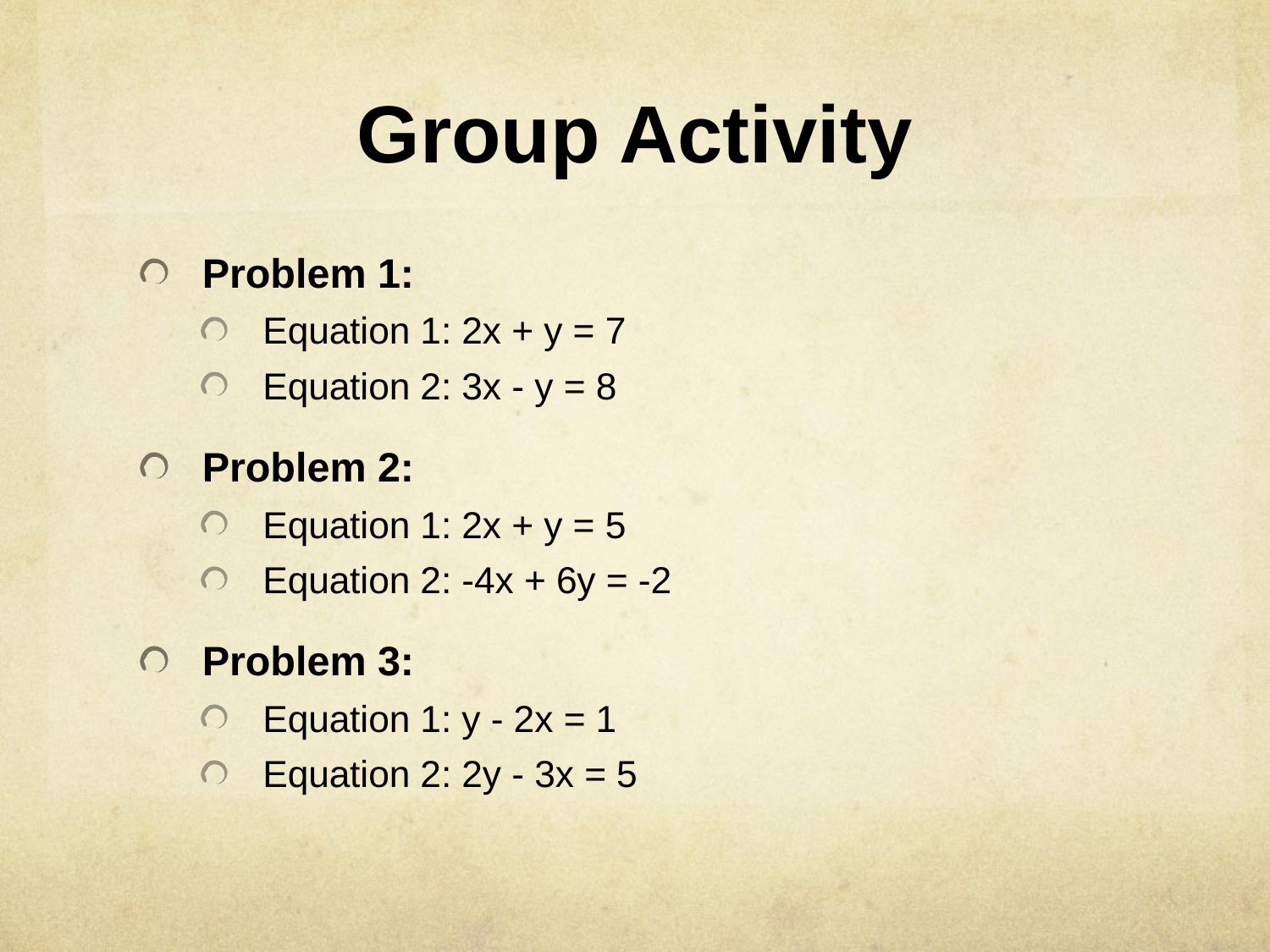

# Group Activity
Problem 1:
Equation 1: 2x + y = 7
Equation 2: 3x - y = 8
Problem 2:
Equation 1: 2x + y = 5
Equation 2: -4x + 6y = -2
Problem 3:
Equation 1: y - 2x = 1
Equation 2: 2y - 3x = 5